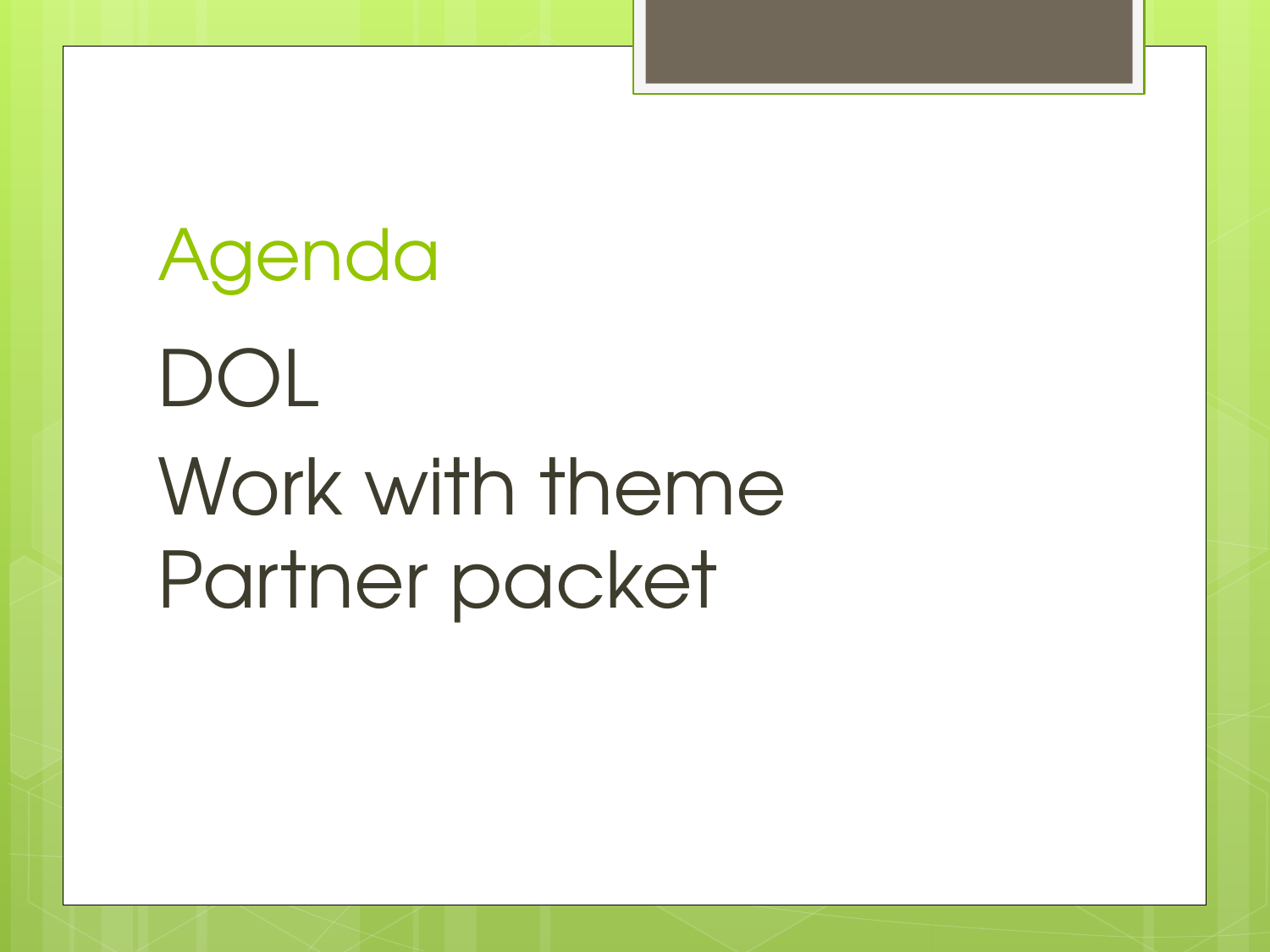

# Agenda
DOL
Work with theme Partner packet